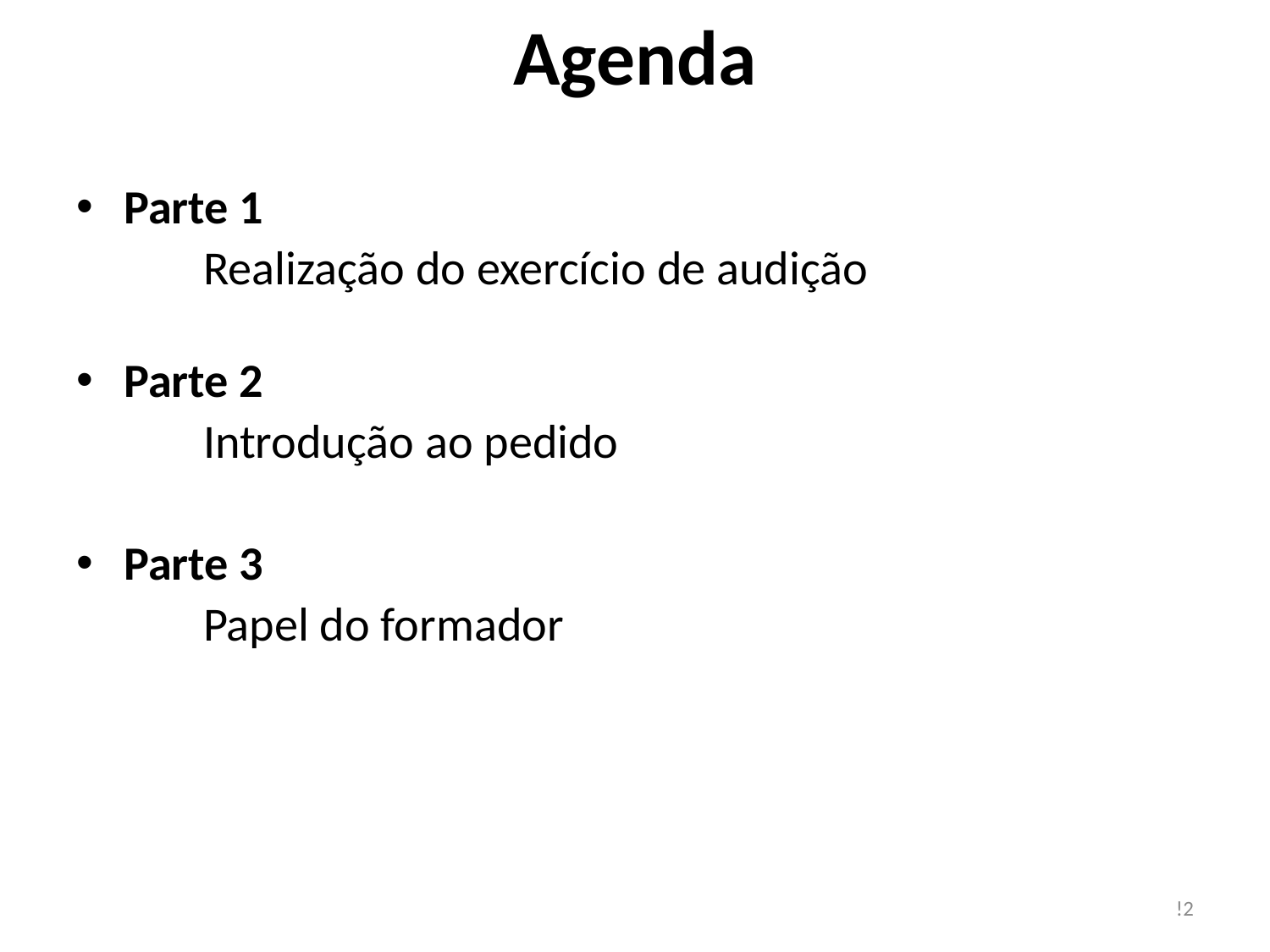

# Agenda
Parte 1
	Realização do exercício de audição
Parte 2
	Introdução ao pedido

Parte 3
	Papel do formador

!2